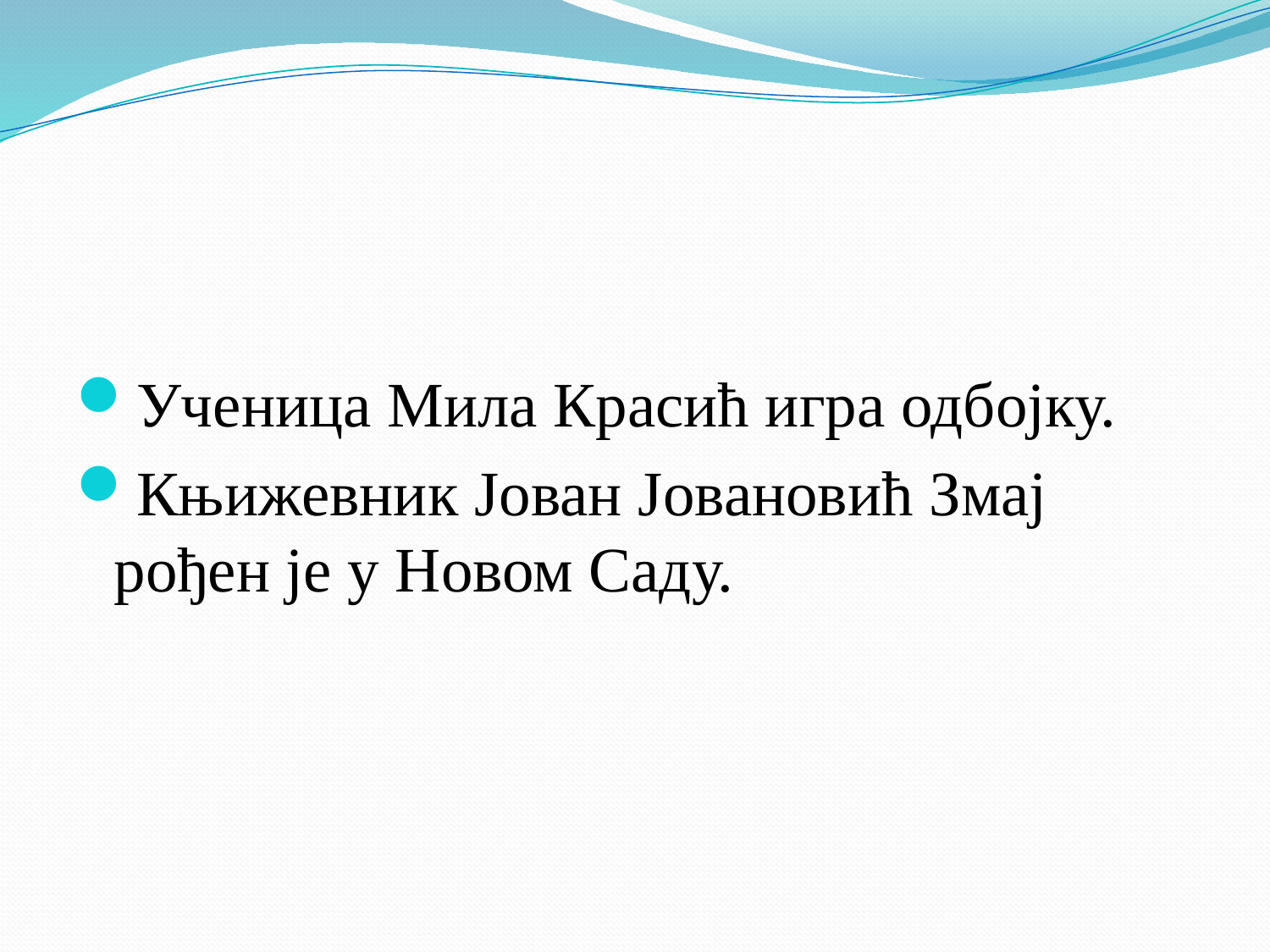

#

Ученица Мила Красић игра одбојку.
Књижевник Јован Јовановић Змај рођен је у Новом Саду.